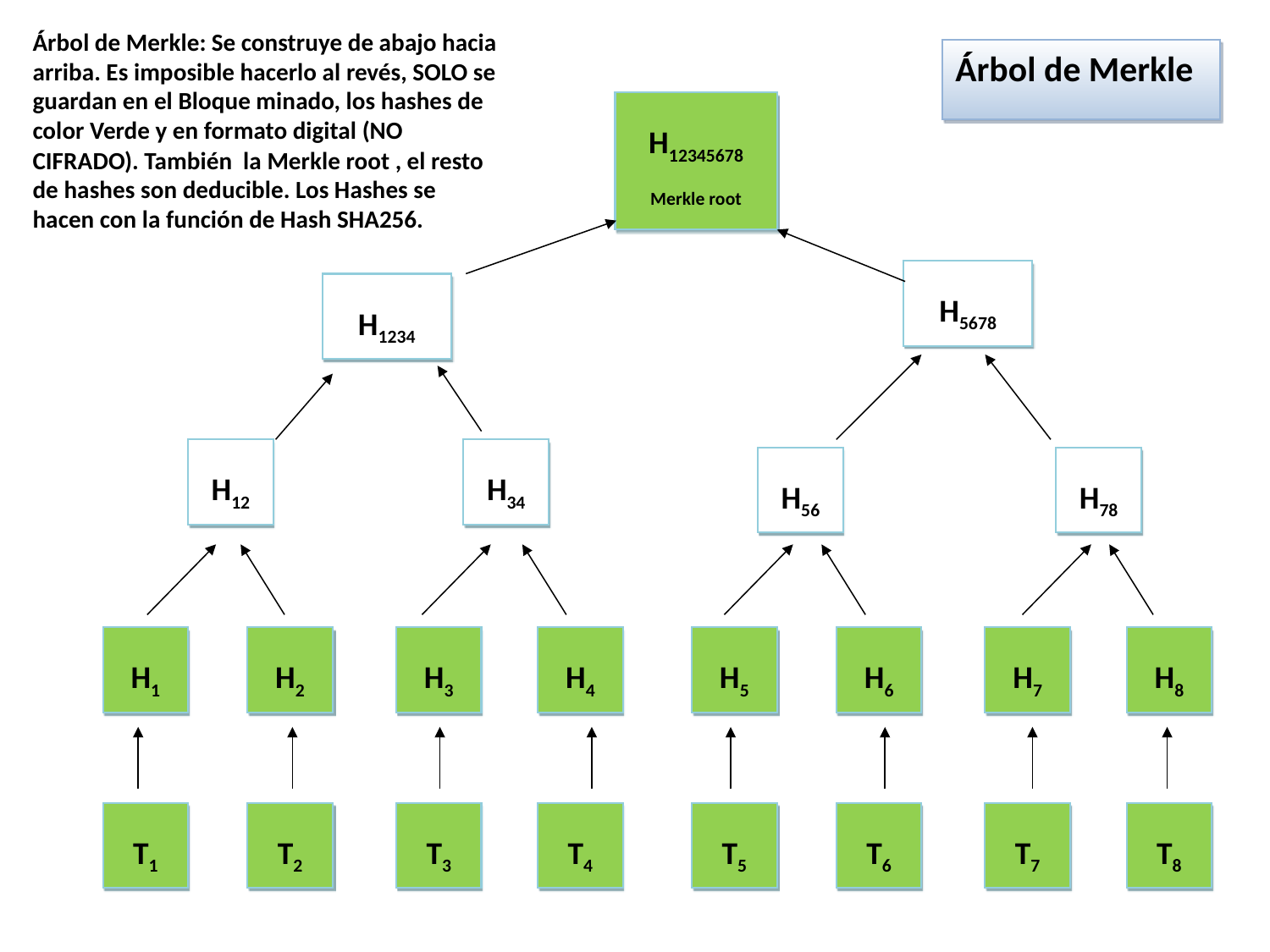

Árbol de Merkle: Se construye de abajo hacia arriba. Es imposible hacerlo al revés, SOLO se guardan en el Bloque minado, los hashes de color Verde y en formato digital (NO CIFRADO). También  la Merkle root , el resto de hashes son deducible. Los Hashes se hacen con la función de Hash SHA256.
H12345678
Merkle root
H5678
H1234
H12
H34
H56
H78
H1
H2
H3
H4
H5
H6
H7
H8
T1
T2
T3
T4
T5
T6
T7
T8
Árbol de Merkle